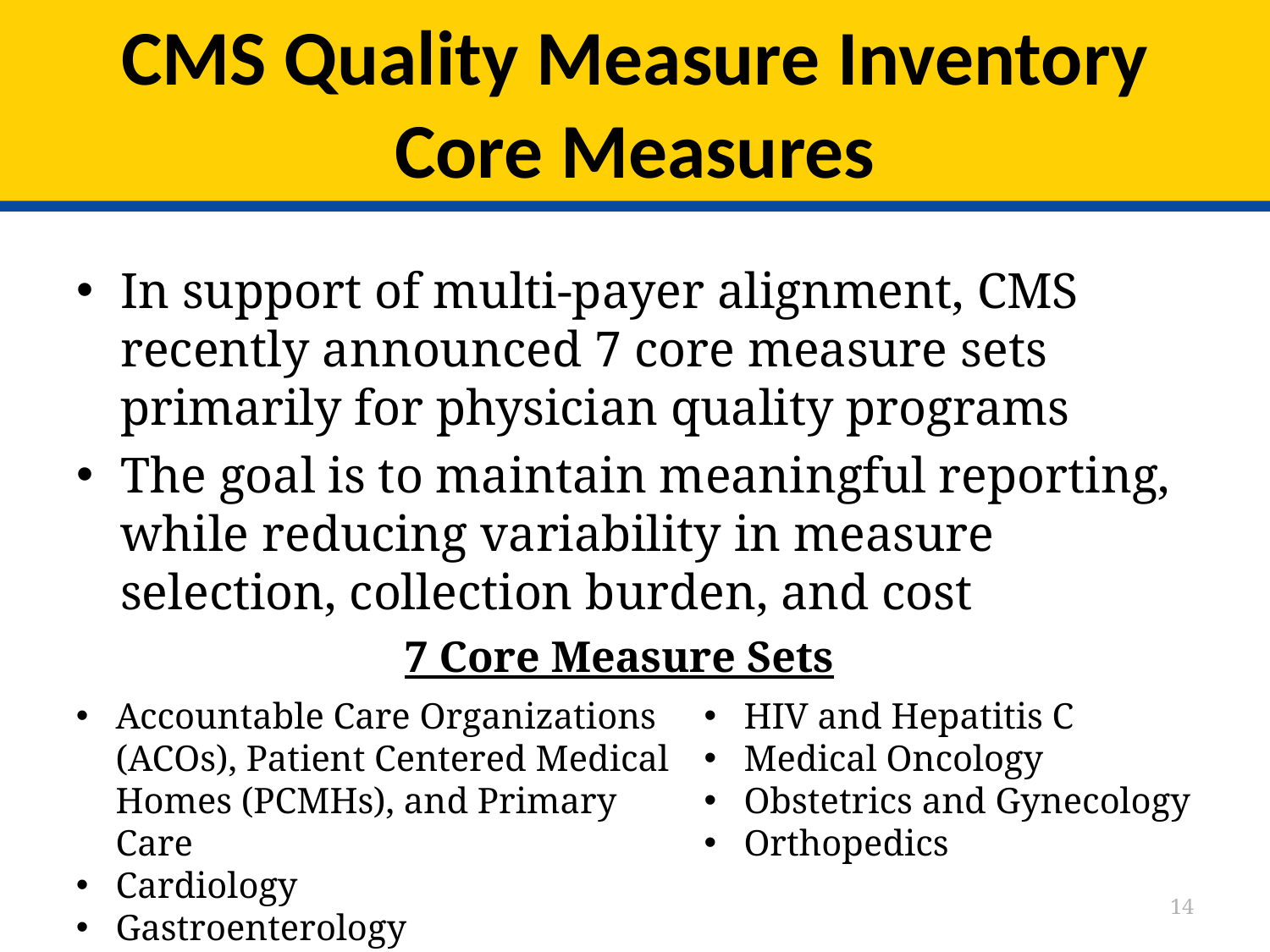

# CMS Quality Measure Inventory Core Measures
In support of multi-payer alignment, CMS recently announced 7 core measure sets primarily for physician quality programs
The goal is to maintain meaningful reporting, while reducing variability in measure selection, collection burden, and cost
7 Core Measure Sets
Accountable Care Organizations (ACOs), Patient Centered Medical Homes (PCMHs), and Primary Care
Cardiology
Gastroenterology
HIV and Hepatitis C
Medical Oncology
Obstetrics and Gynecology
Orthopedics
14